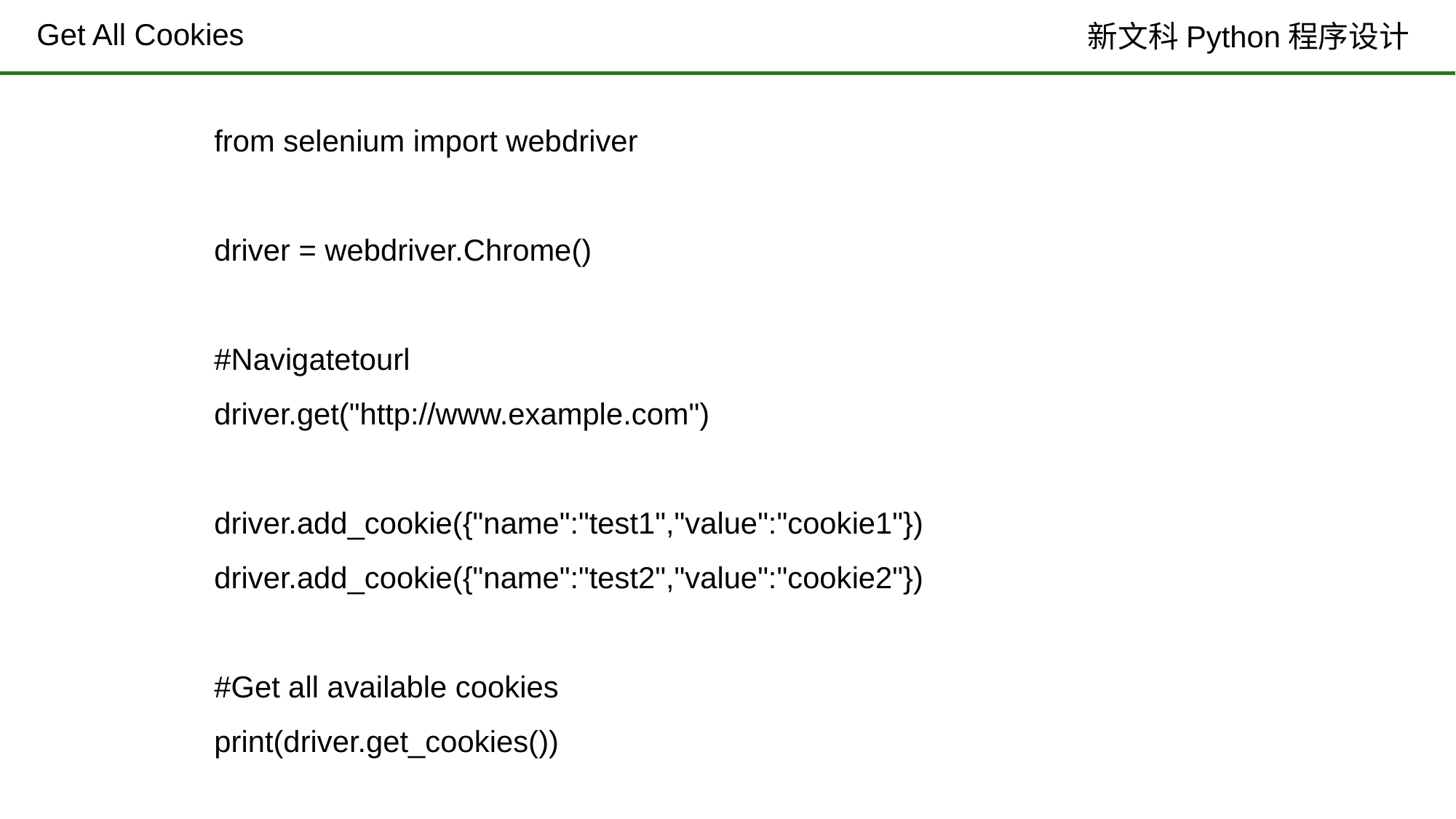

# Get All Cookies
from selenium import webdriver

driver = webdriver.Chrome()

#Navigatetourl
driver.get("http://www.example.com")

driver.add_cookie({"name":"test1","value":"cookie1"})
driver.add_cookie({"name":"test2","value":"cookie2"})

#Get all available cookies
print(driver.get_cookies())